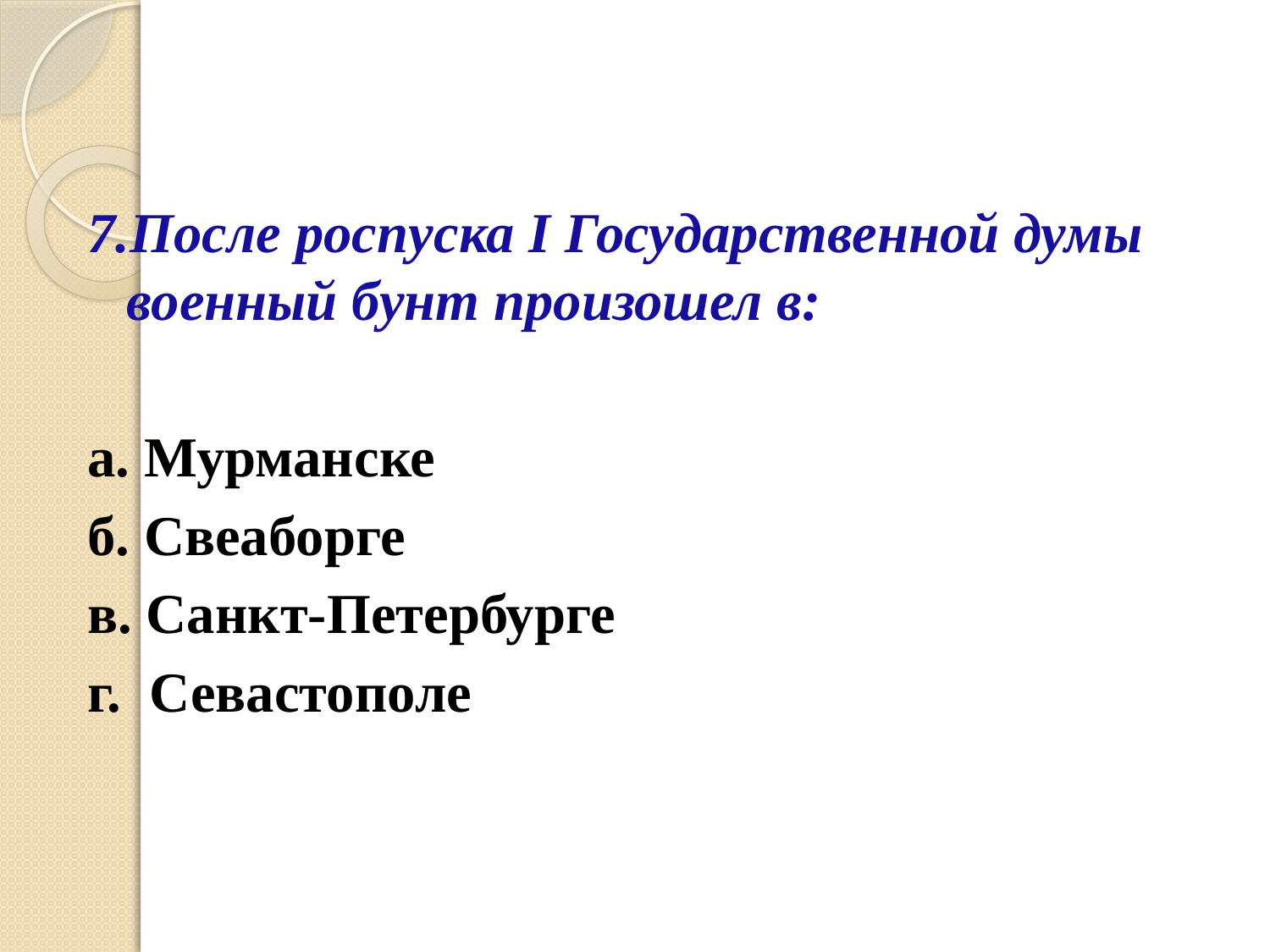

7.После роспуска I Государственной думы военный бунт произошел в:

а. Мурманске
б. Свеаборге
в. Санкт-Петербурге
г.  Севастополе